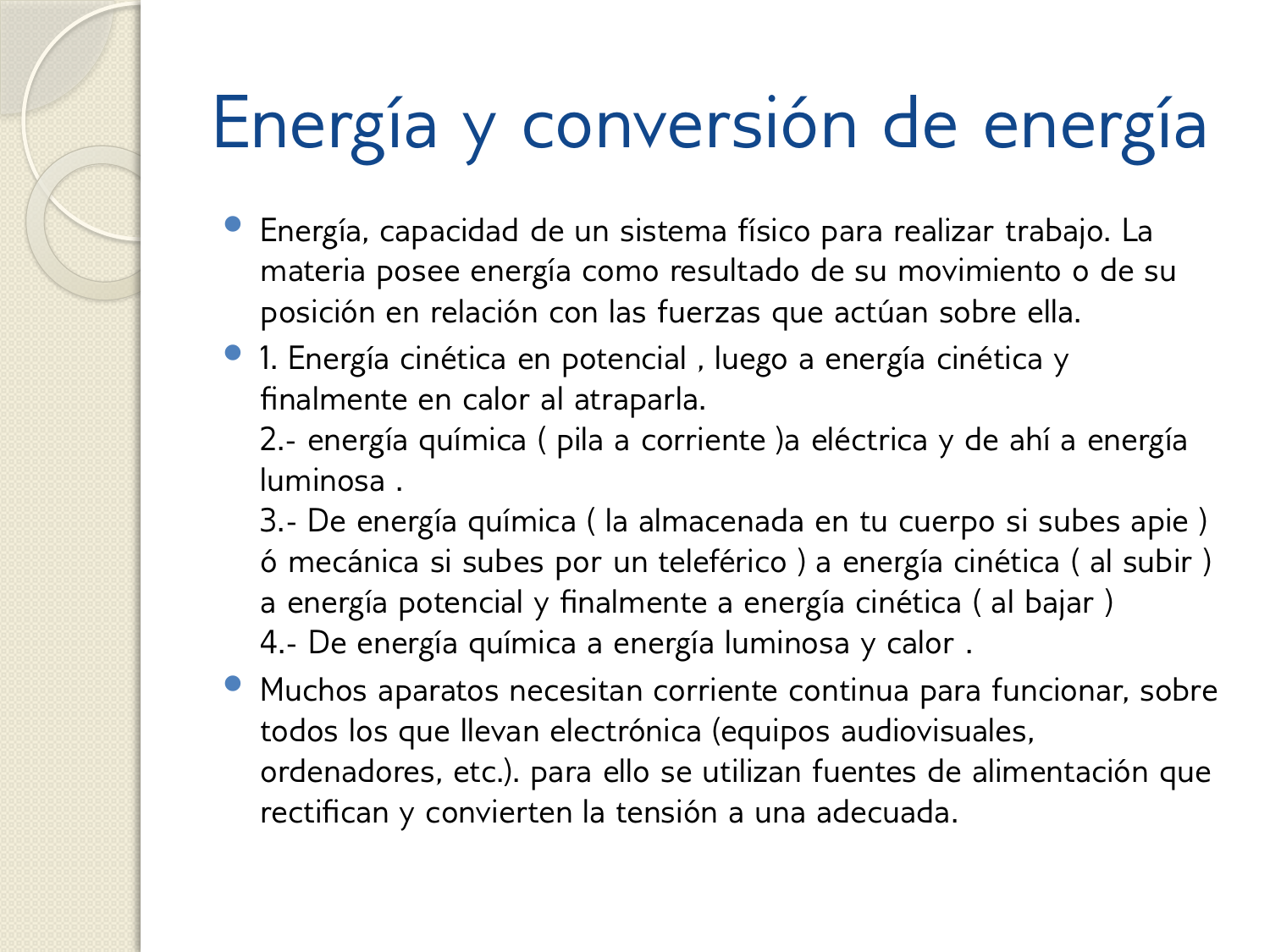

# Energía y conversión de energía
Energía, capacidad de un sistema físico para realizar trabajo. La materia posee energía como resultado de su movimiento o de su posición en relación con las fuerzas que actúan sobre ella.
1. Energía cinética en potencial , luego a energía cinética y finalmente en calor al atraparla.
2.- energía química ( pila a corriente )a eléctrica y de ahí a energía luminosa .
3.- De energía química ( la almacenada en tu cuerpo si subes apie ) ó mecánica si subes por un teleférico ) a energía cinética ( al subir ) a energía potencial y finalmente a energía cinética ( al bajar )
4.- De energía química a energía luminosa y calor .
Muchos aparatos necesitan corriente continua para funcionar, sobre todos los que llevan electrónica (equipos audiovisuales, ordenadores, etc.). para ello se utilizan fuentes de alimentación que rectifican y convierten la tensión a una adecuada.